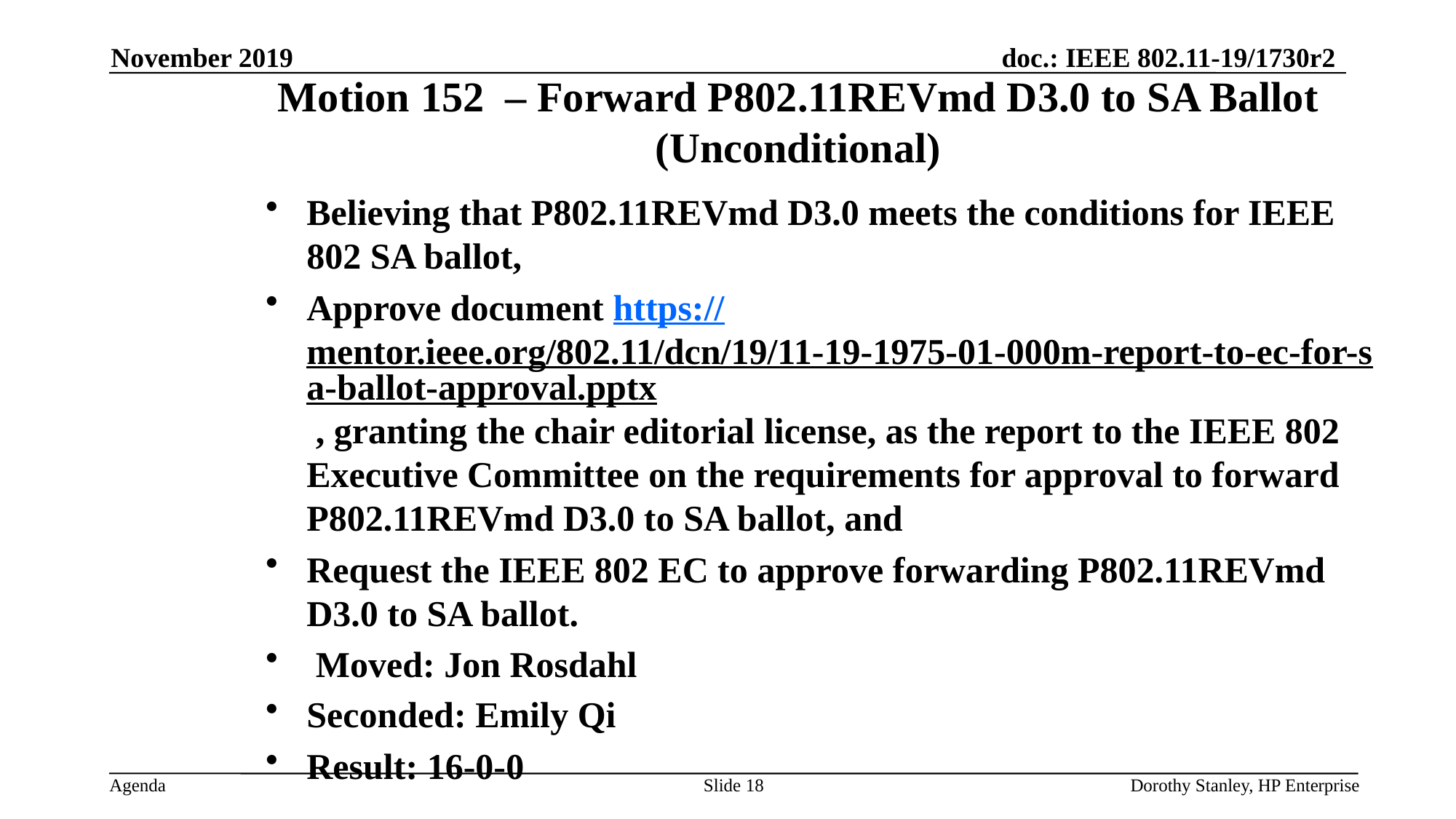

November 2019
Motion 152  – Forward P802.11REVmd D3.0 to SA Ballot (Unconditional)
Believing that P802.11REVmd D3.0 meets the conditions for IEEE 802 SA ballot,
Approve document https://mentor.ieee.org/802.11/dcn/19/11-19-1975-01-000m-report-to-ec-for-sa-ballot-approval.pptx , granting the chair editorial license, as the report to the IEEE 802 Executive Committee on the requirements for approval to forward P802.11REVmd D3.0 to SA ballot, and
Request the IEEE 802 EC to approve forwarding P802.11REVmd D3.0 to SA ballot.
 Moved: Jon Rosdahl
Seconded: Emily Qi
Result: 16-0-0

Slide 18
Dorothy Stanley, HP Enterprise